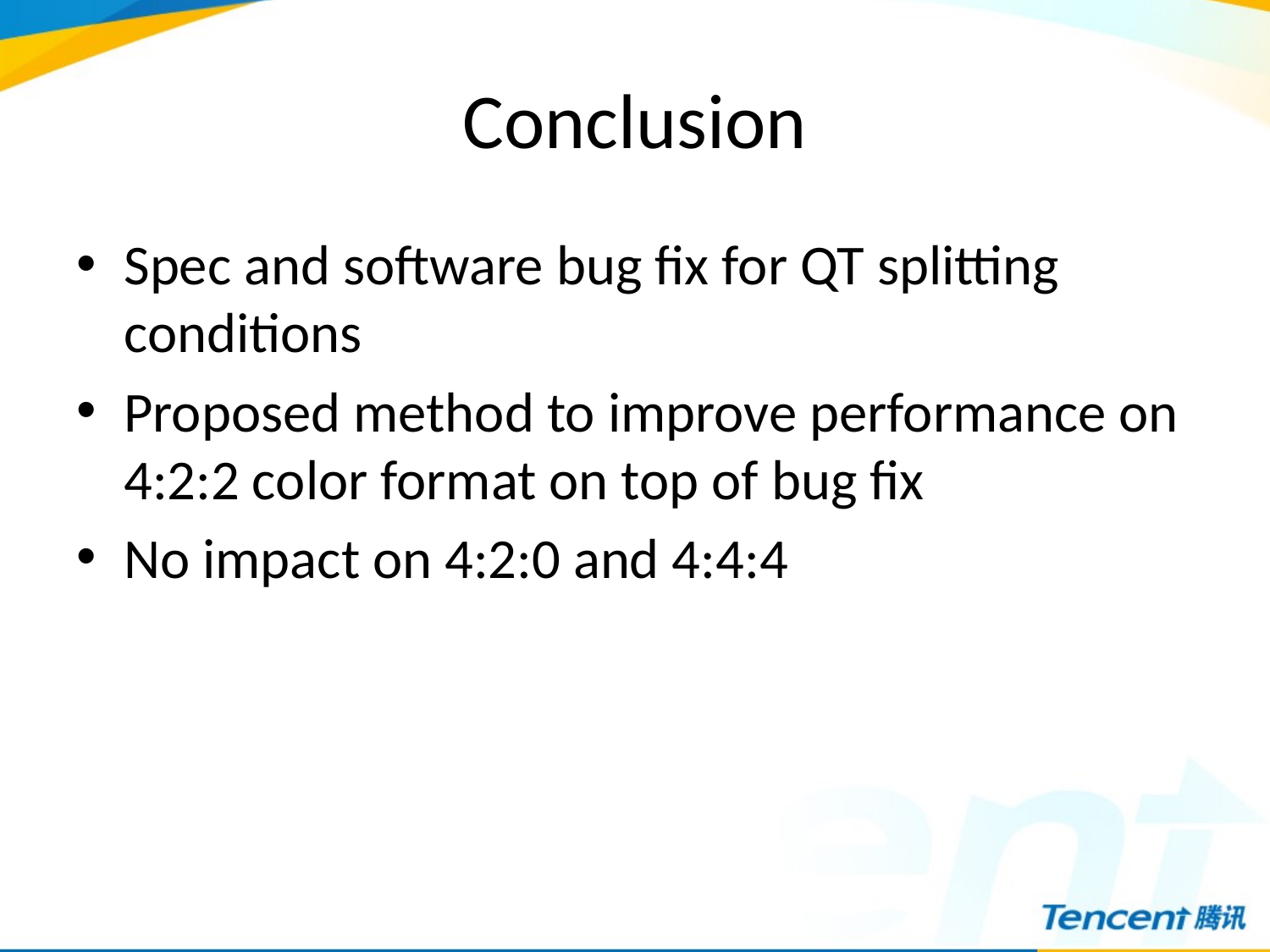

# Conclusion
Spec and software bug fix for QT splitting conditions
Proposed method to improve performance on 4:2:2 color format on top of bug fix
No impact on 4:2:0 and 4:4:4